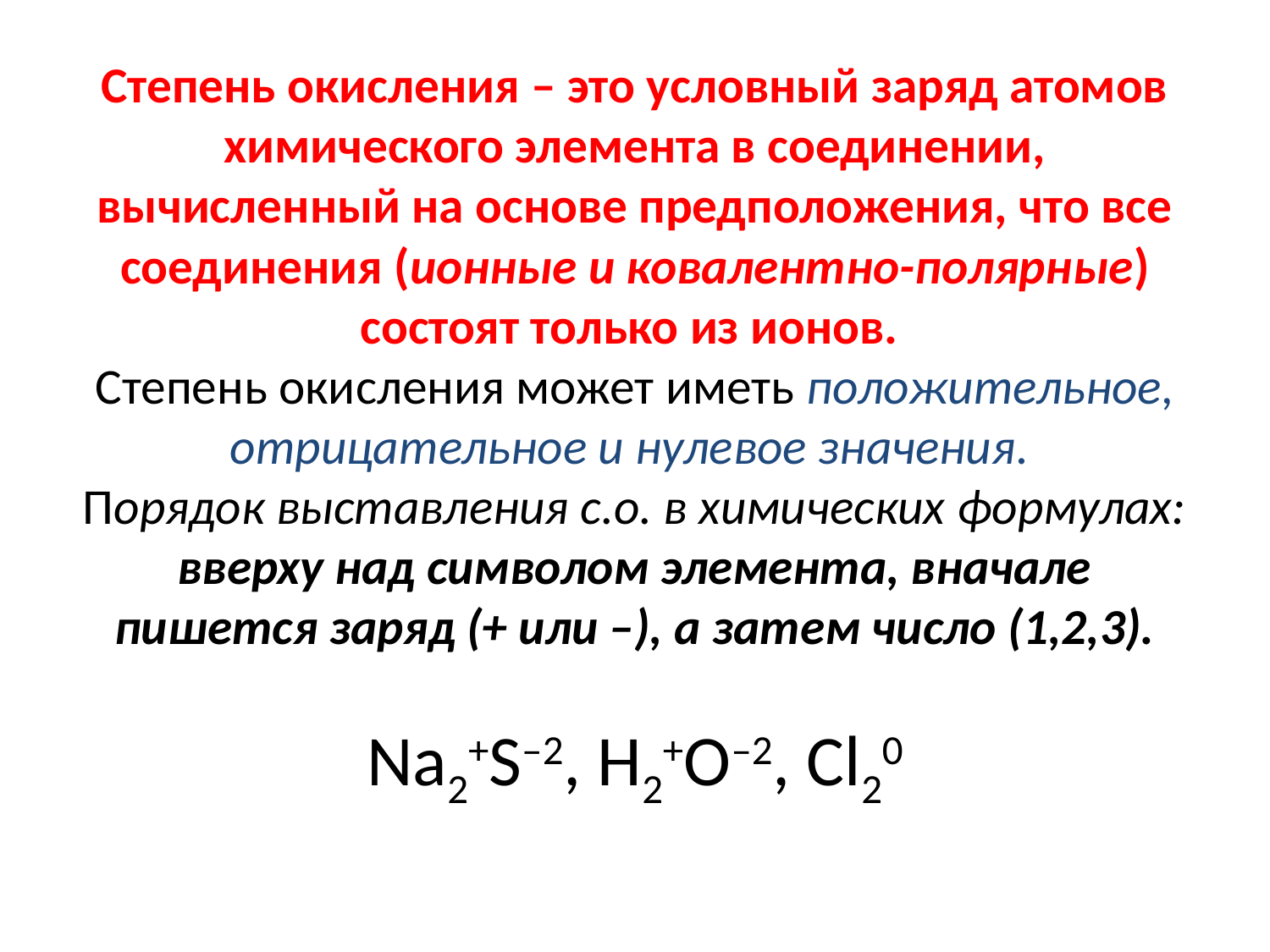

# Степень окисления – это условный заряд атомов химического элемента в соединении, вычисленный на основе предположения, что все соединения (ионные и ковалентно-полярные) состоят только из ионов. Степень окисления может иметь положительное, отрицательное и нулевое значения. Порядок выставления с.о. в химических формулах: вверху над символом элемента, вначале пишется заряд (+ или –), а затем число (1,2,3). Na2+S–2, H2+O–2, Cl20